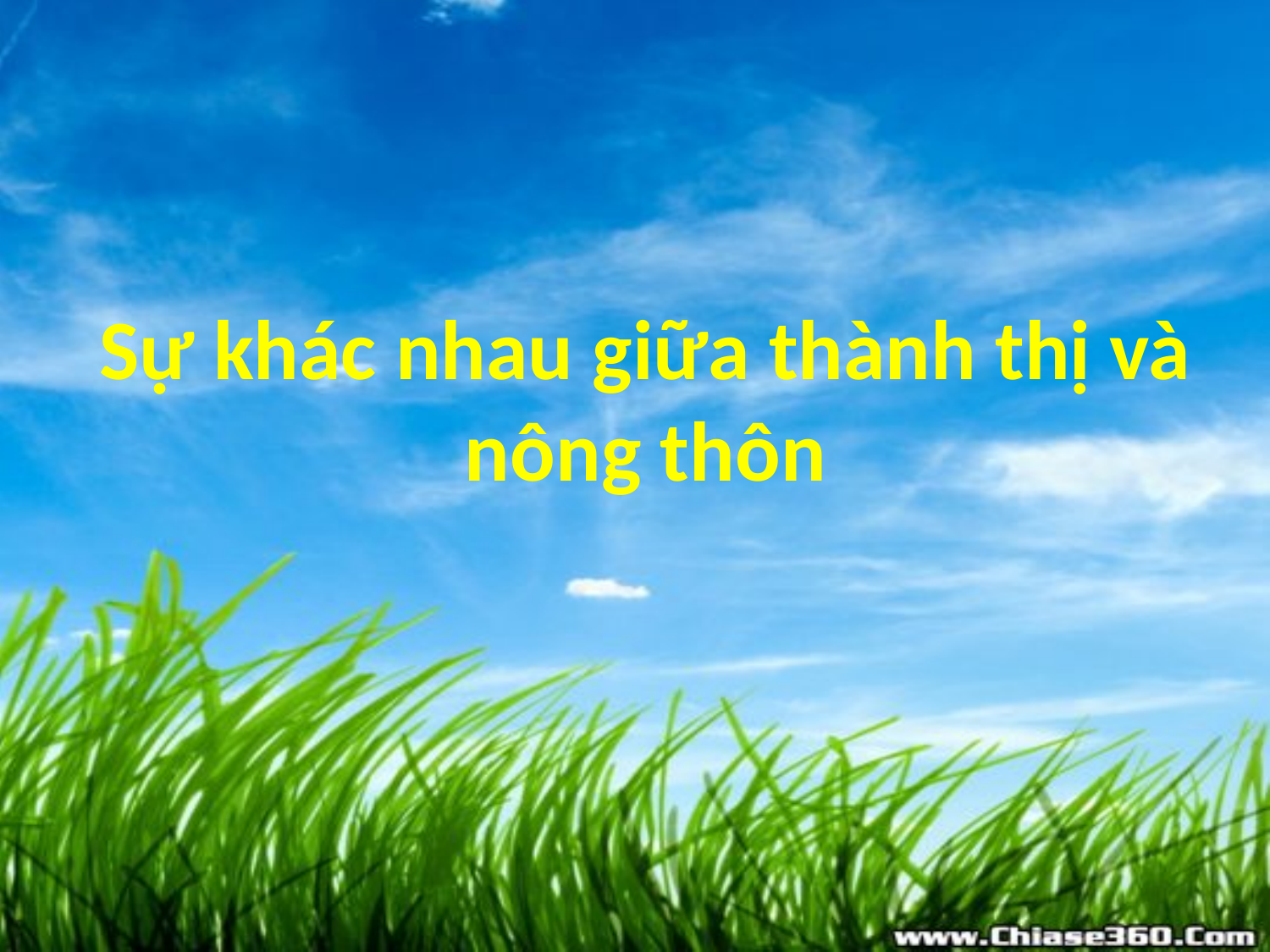

# Sự khác nhau giữa thành thị và nông thôn